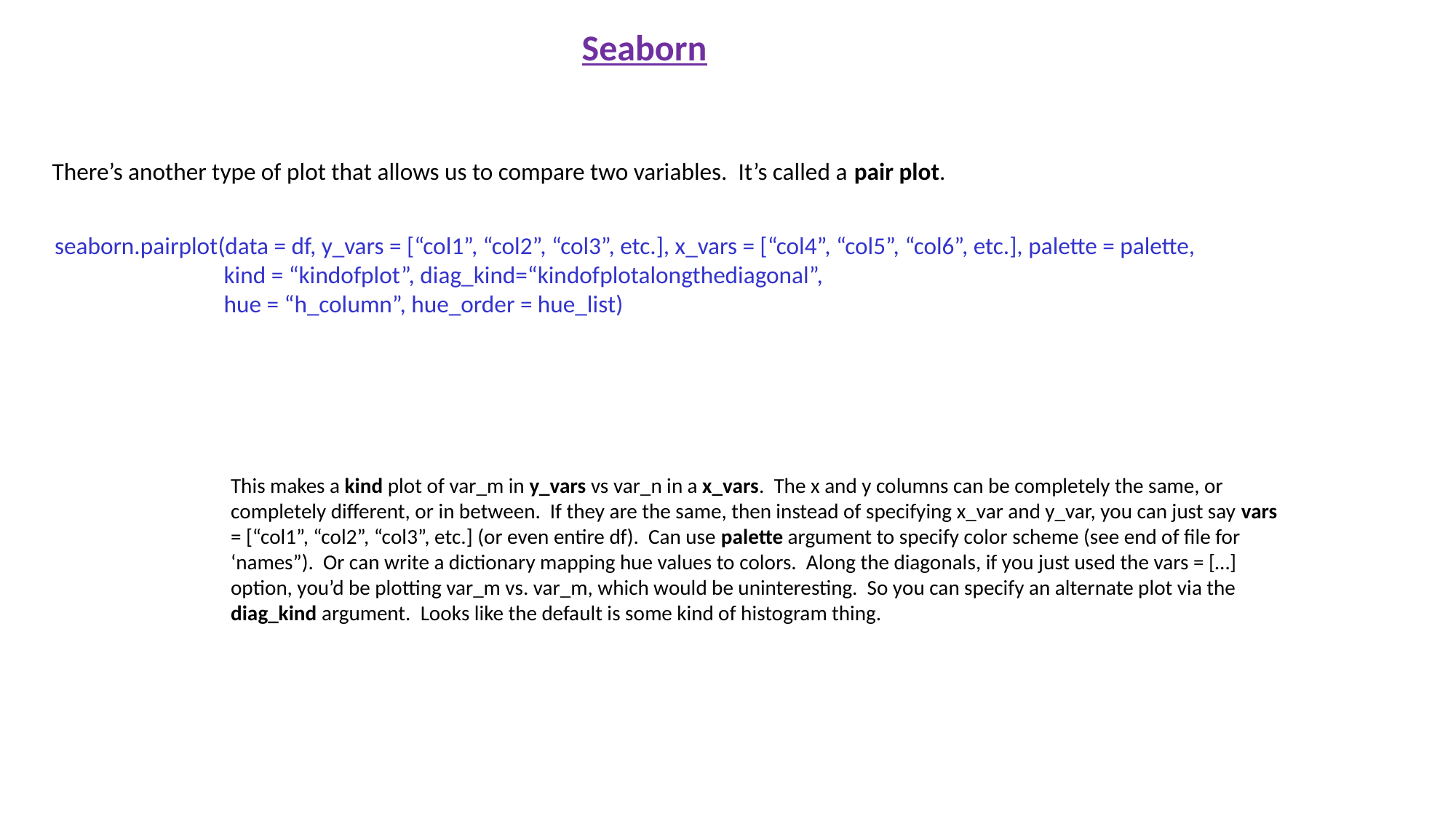

Seaborn
There’s another type of plot that allows us to compare two variables.  It’s called a pair plot.
seaborn.pairplot(data = df, y_vars = [“col1”, “col2”, “col3”, etc.], x_vars = [“col4”, “col5”, “col6”, etc.], palette = palette,
	           kind = “kindofplot”, diag_kind=“kindofplotalongthediagonal”,
 	           hue = “h_column”, hue_order = hue_list)

This makes a kind plot of var_m in y_vars vs var_n in a x_vars.  The x and y columns can be completely the same, or completely different, or in between.  If they are the same, then instead of specifying x_var and y_var, you can just say vars = [“col1”, “col2”, “col3”, etc.] (or even entire df).  Can use palette argument to specify color scheme (see end of file for ‘names”).  Or can write a dictionary mapping hue values to colors.  Along the diagonals, if you just used the vars = […] option, you’d be plotting var_m vs. var_m, which would be uninteresting.  So you can specify an alternate plot via the diag_kind argument.  Looks like the default is some kind of histogram thing.